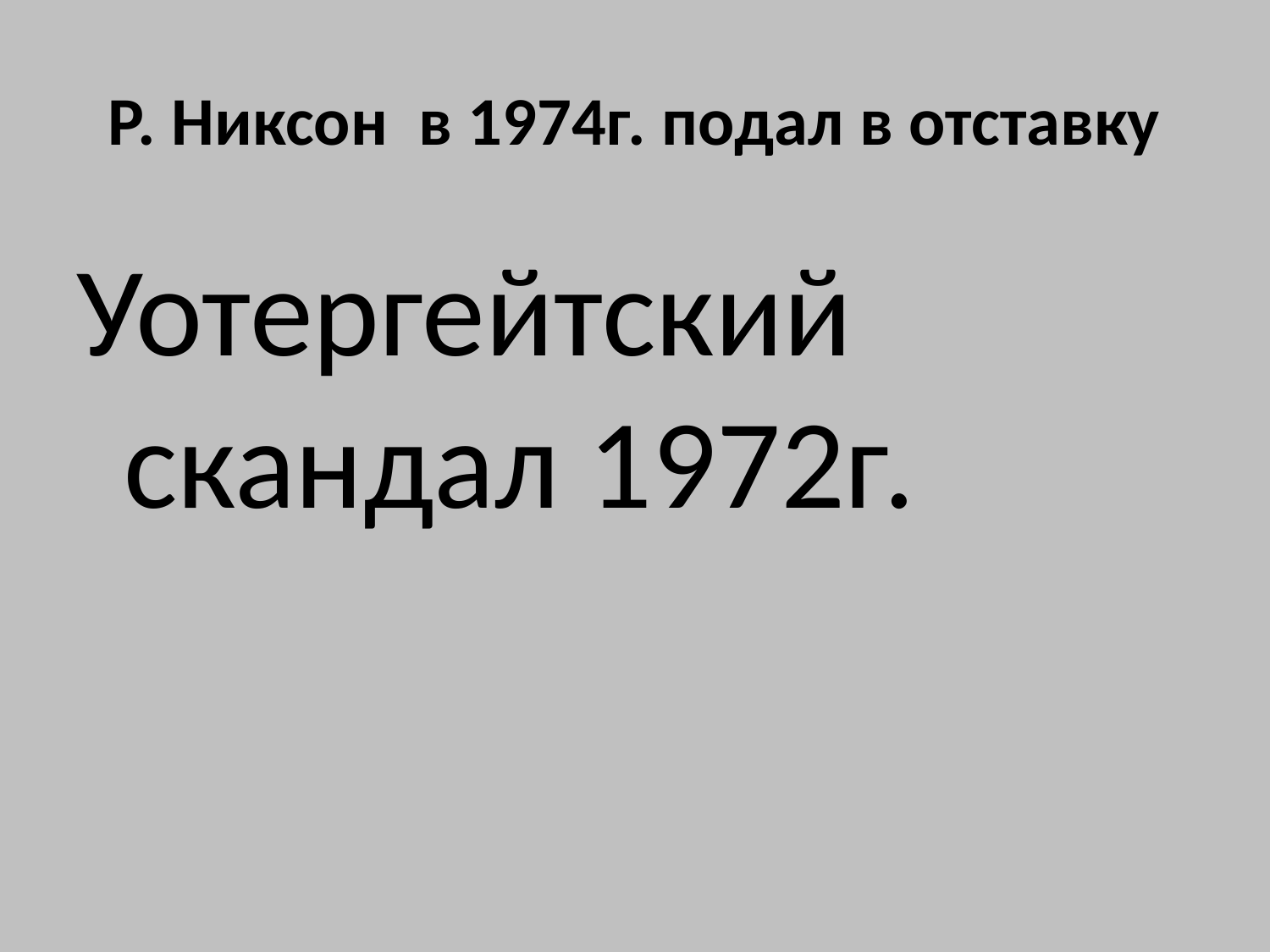

# Р. Никсон  в 1974г. подал в отставку
Уотергейтский скандал 1972г.